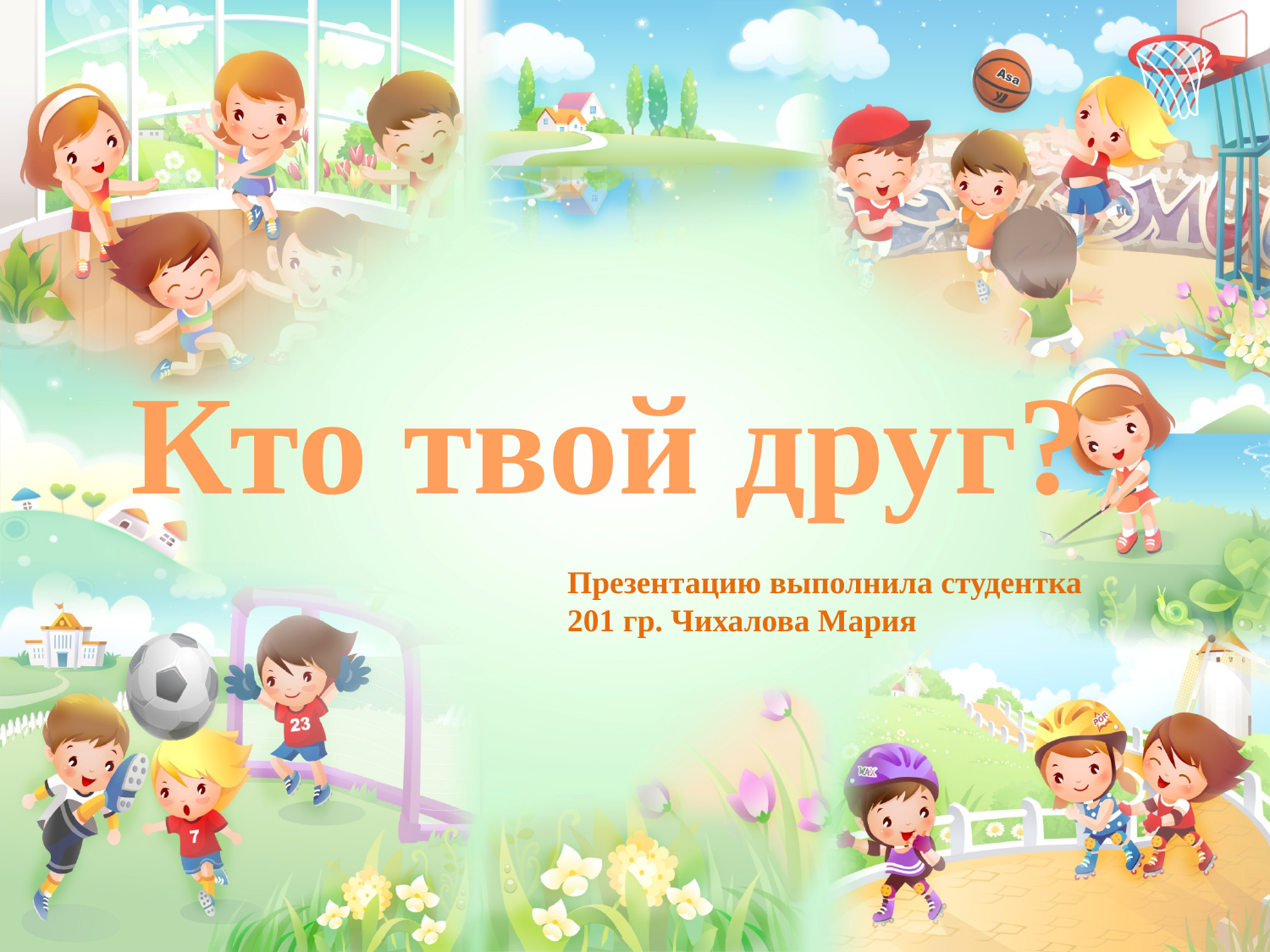

Кто твой друг?
Презентацию выполнила студентка 201 гр. Чихалова Мария